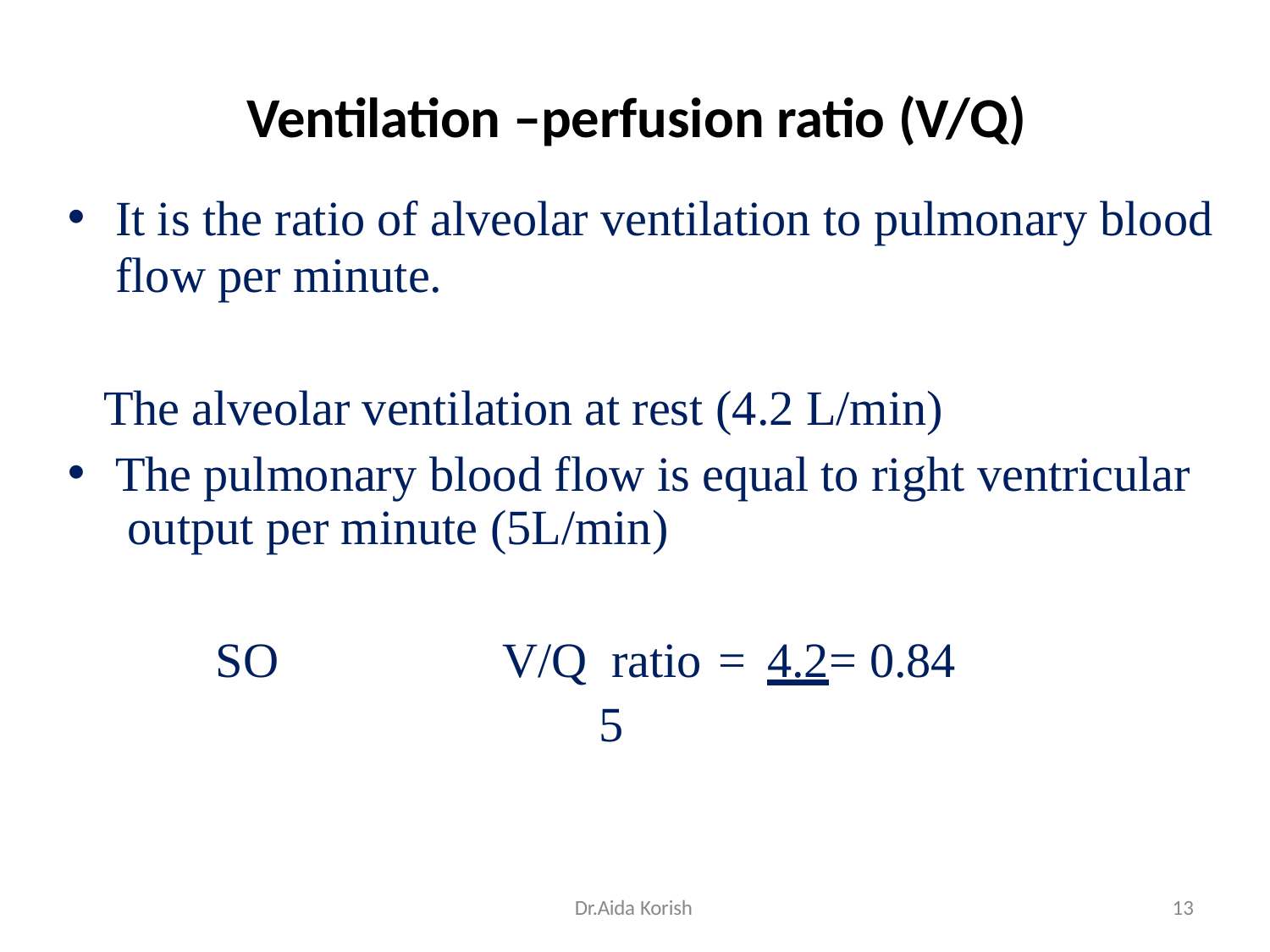

# Ventilation –perfusion ratio (V/Q)
It is the ratio of alveolar ventilation to pulmonary blood
flow per minute.

The alveolar ventilation at rest (4.2 L/min)
The pulmonary blood flow is equal to right ventricular  output per minute (5L/min)

SO	V/Q  ratio = 4.2	= 0.84
5
Dr.Aida Korish
13